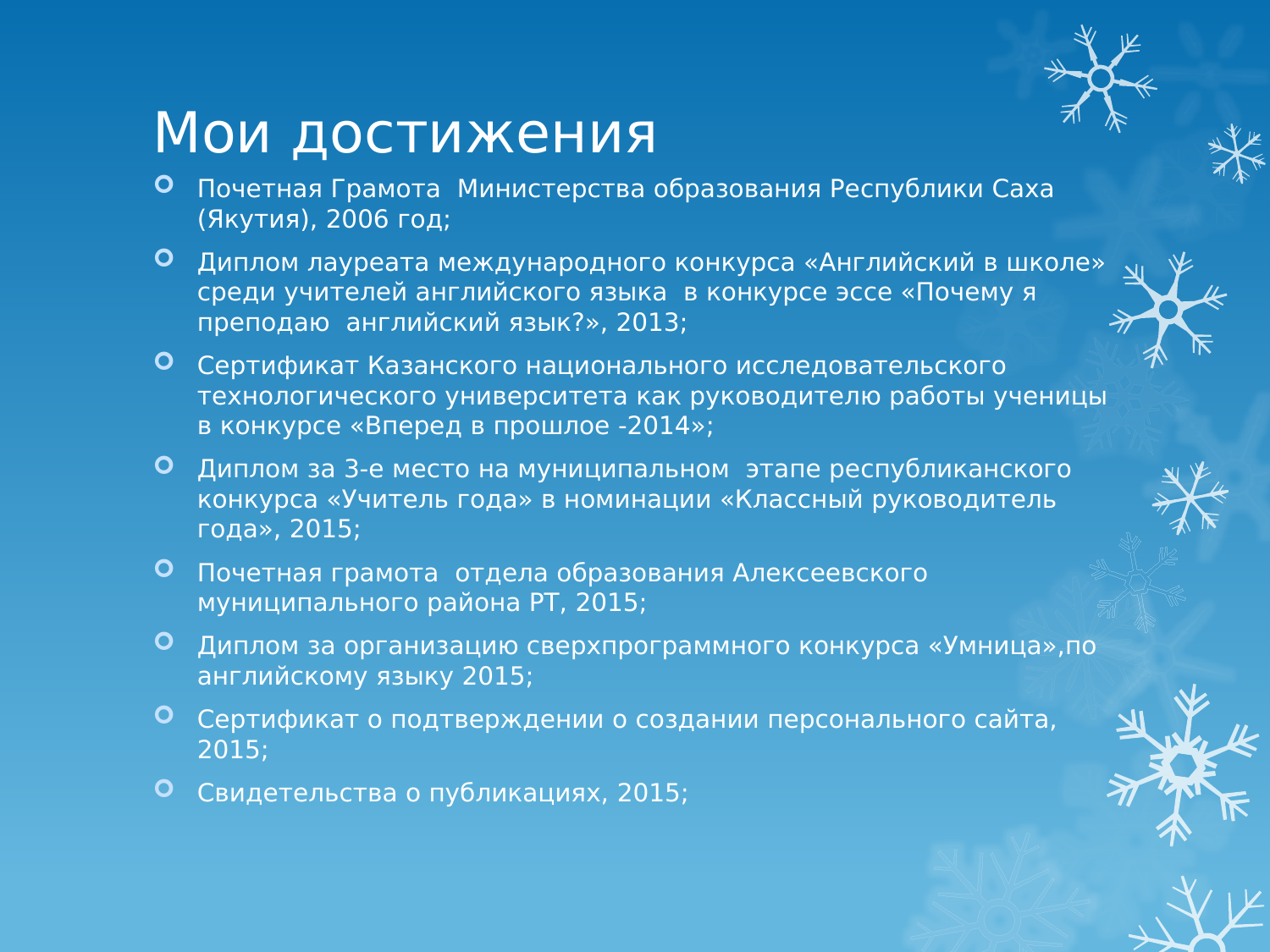

# Мои достижения
Почетная Грамота  Министерства образования Республики Саха (Якутия), 2006 год;
Диплом лауреата международного конкурса «Английский в школе» среди учителей английского языка  в конкурсе эссе «Почему я преподаю  английский язык?», 2013;
Сертификат Казанского национального исследовательского технологического университета как руководителю работы ученицы в конкурсе «Вперед в прошлое -2014»;
Диплом за 3-е место на муниципальном  этапе республиканского конкурса «Учитель года» в номинации «Классный руководитель года», 2015;
Почетная грамота  отдела образования Алексеевского муниципального района РТ, 2015;
Диплом за организацию сверхпрограммного конкурса «Умница»,по английскому языку 2015;
Сертификат о подтверждении о создании персонального сайта, 2015;
Свидетельства о публикациях, 2015;